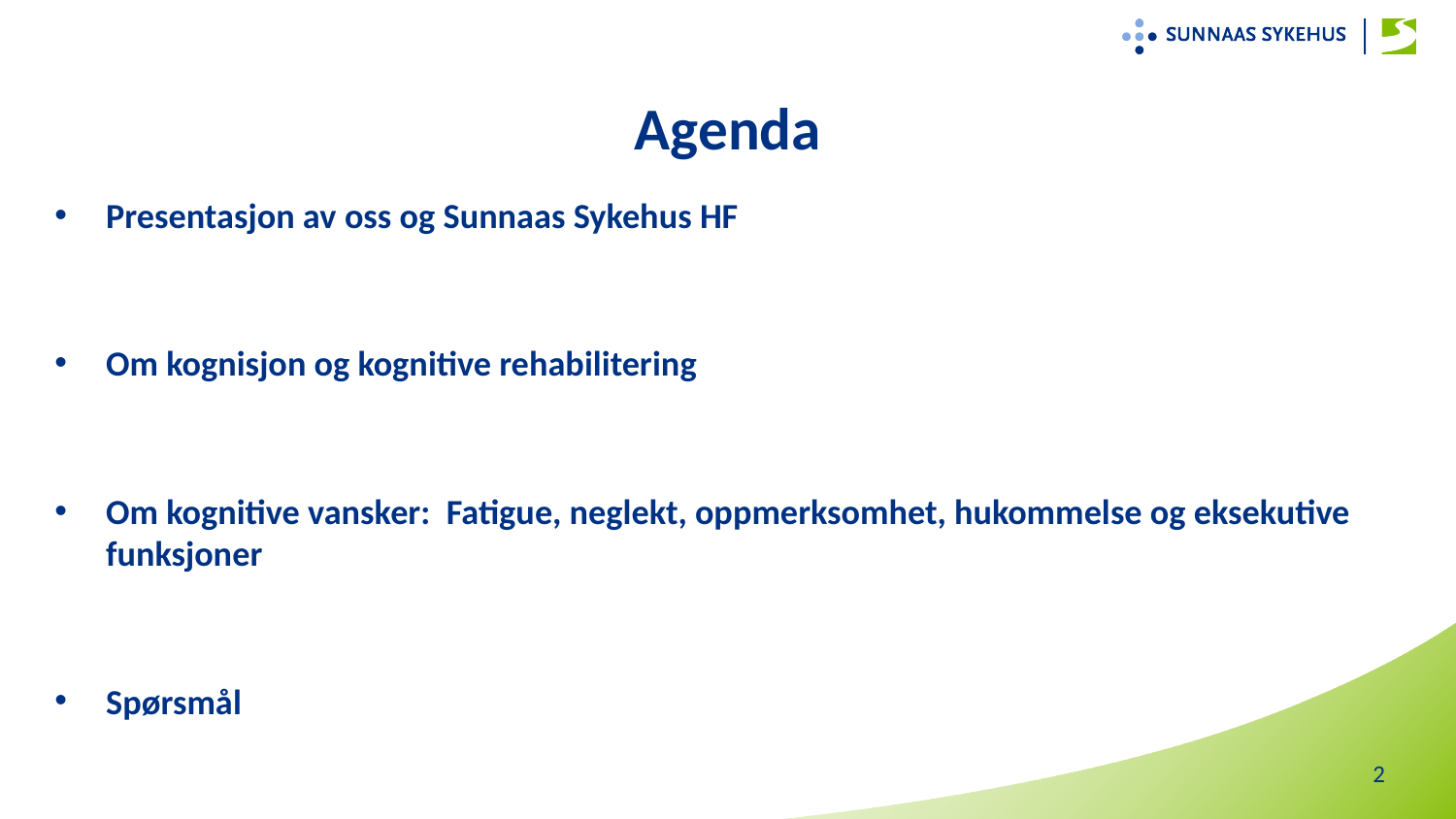

# Agenda
Presentasjon av oss og Sunnaas Sykehus HF

Om kognisjon og kognitive rehabilitering

Om kognitive vansker:  Fatigue, neglekt, oppmerksomhet, hukommelse og eksekutive funksjoner

Spørsmål
2